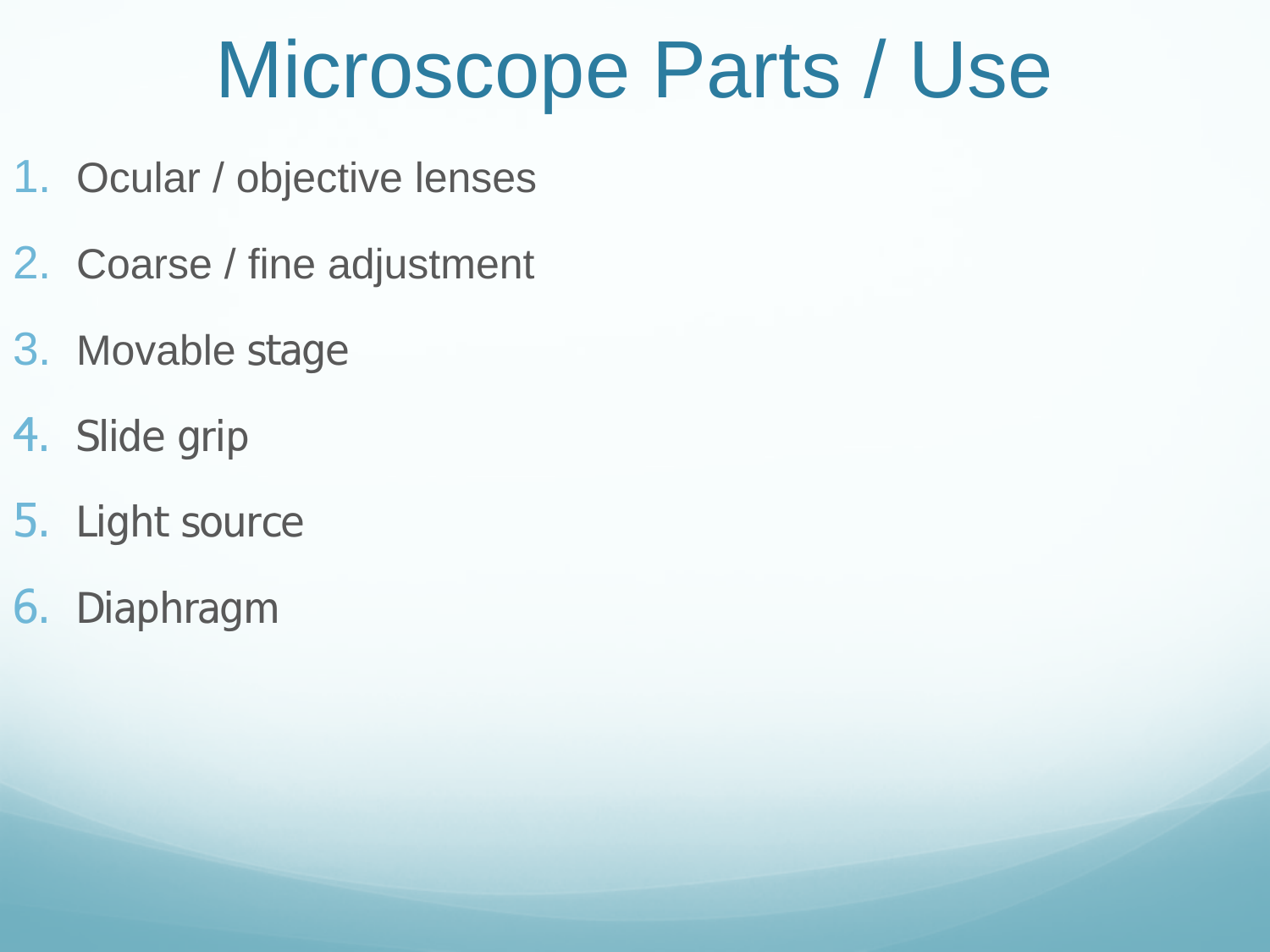

# Microscope Parts / Use
Ocular / objective lenses
Coarse / fine adjustment
Movable stage
Slide grip
Light source
Diaphragm